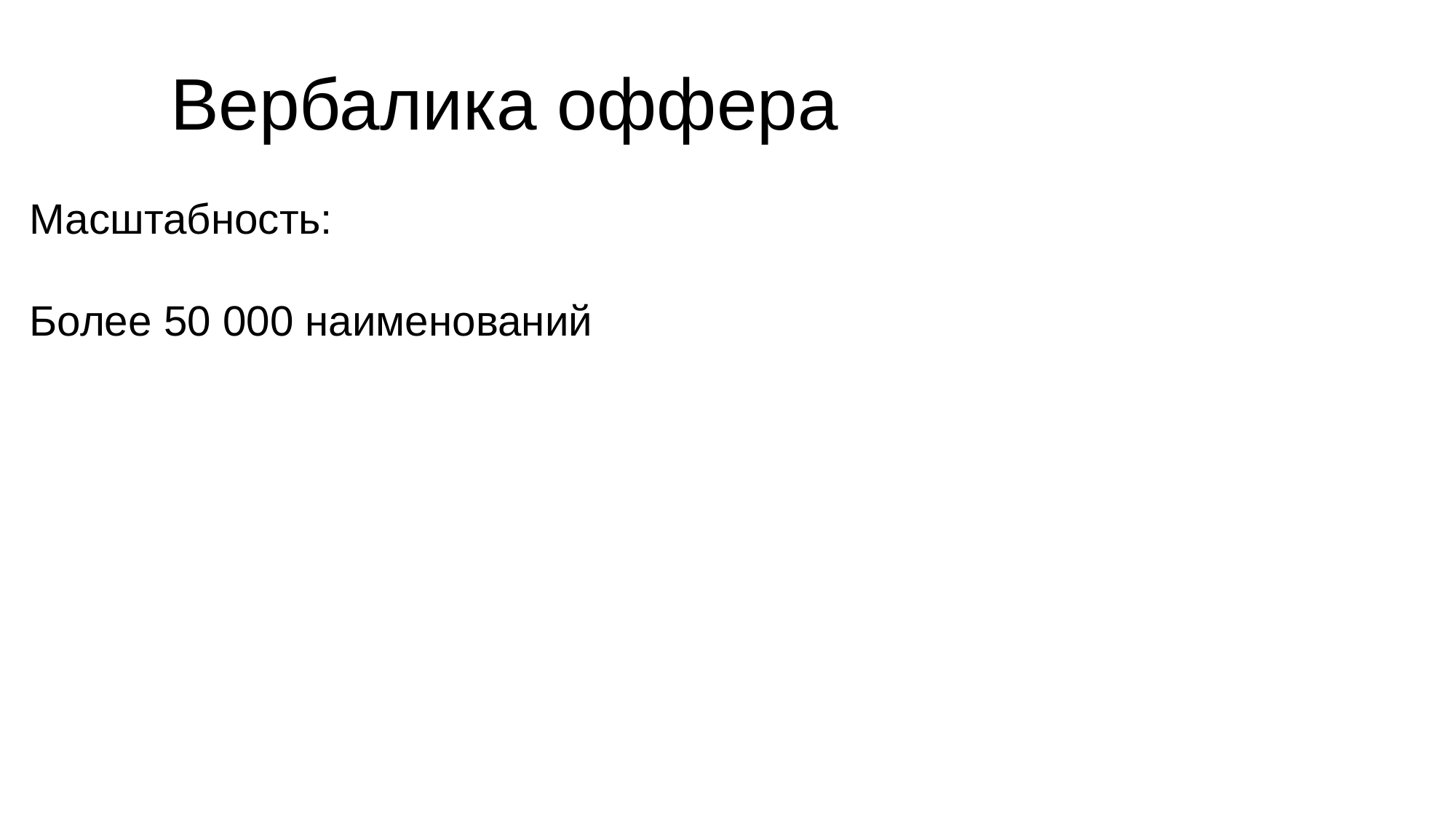

# Вербалика оффера
Масштабность:

Более 50 000 наименований